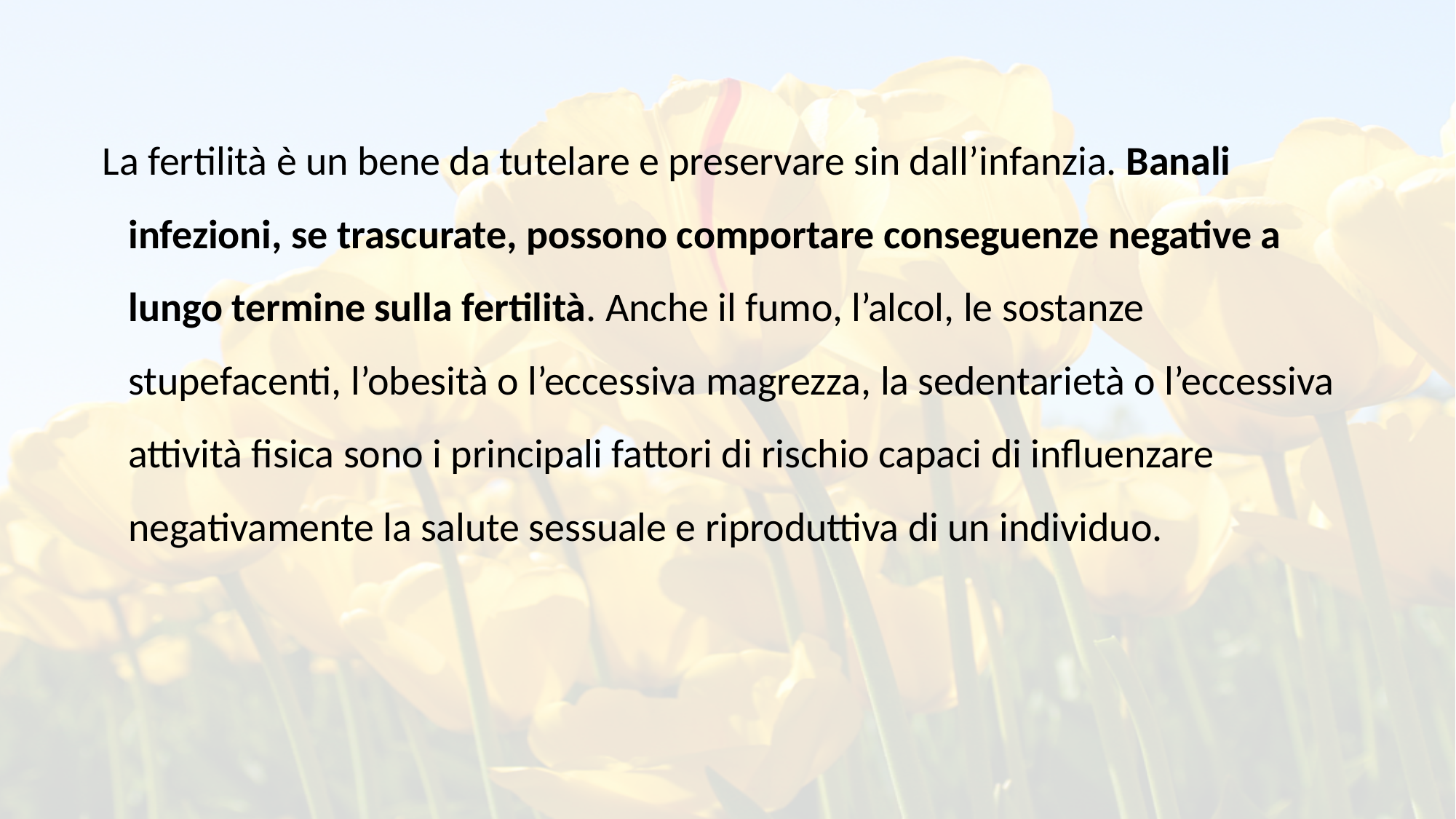

La fertilità è un bene da tutelare e preservare sin dall’infanzia. Banali infezioni, se trascurate, possono comportare conseguenze negative a lungo termine sulla fertilità. Anche il fumo, l’alcol, le sostanze stupefacenti, l’obesità o l’eccessiva magrezza, la sedentarietà o l’eccessiva attività fisica sono i principali fattori di rischio capaci di influenzare negativamente la salute sessuale e riproduttiva di un individuo.